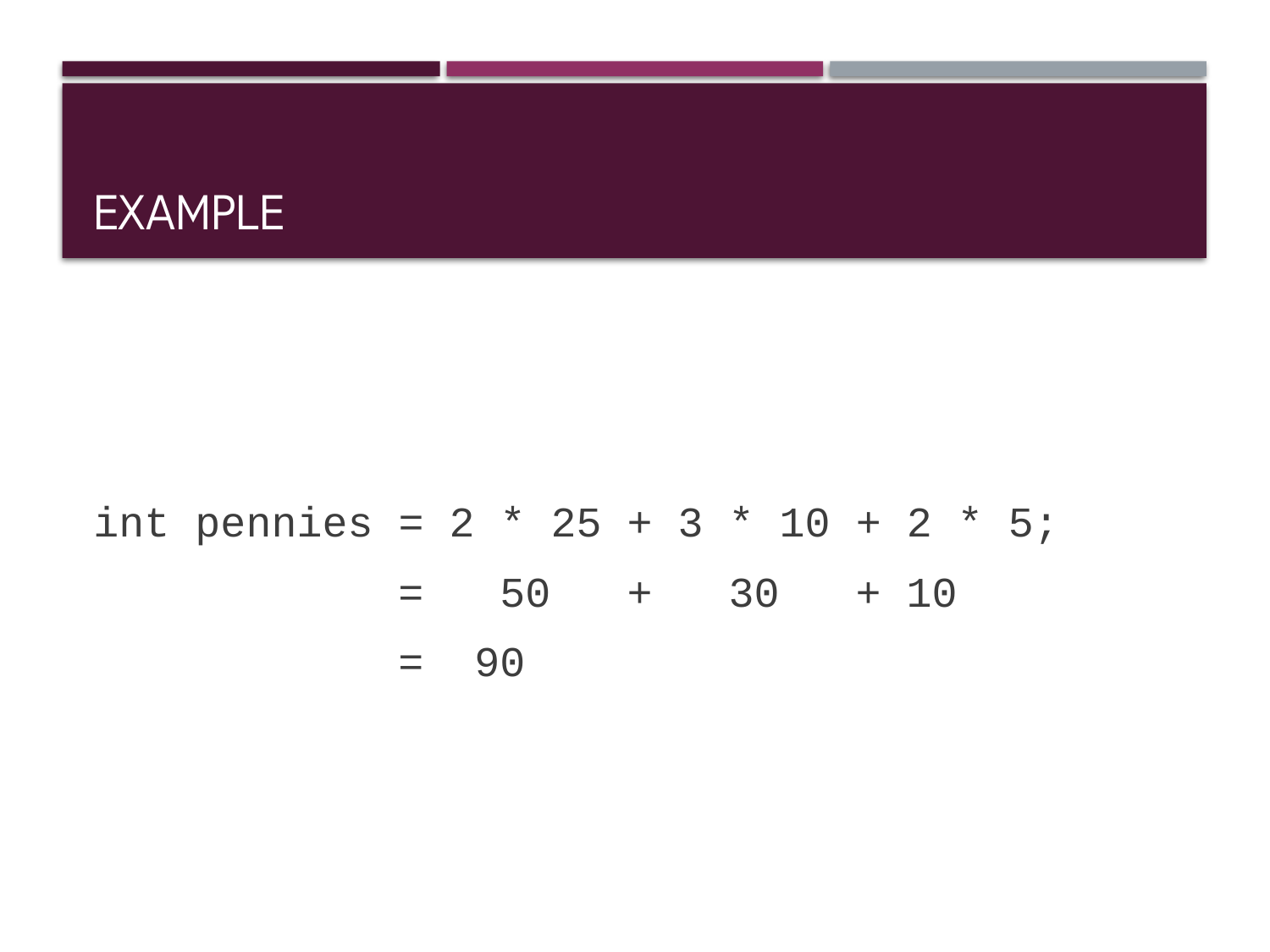

# Example

int pennies = 2 * 25 + 3 * 10 + 2 * 5;
            =   50   +   30   + 10
            =  90